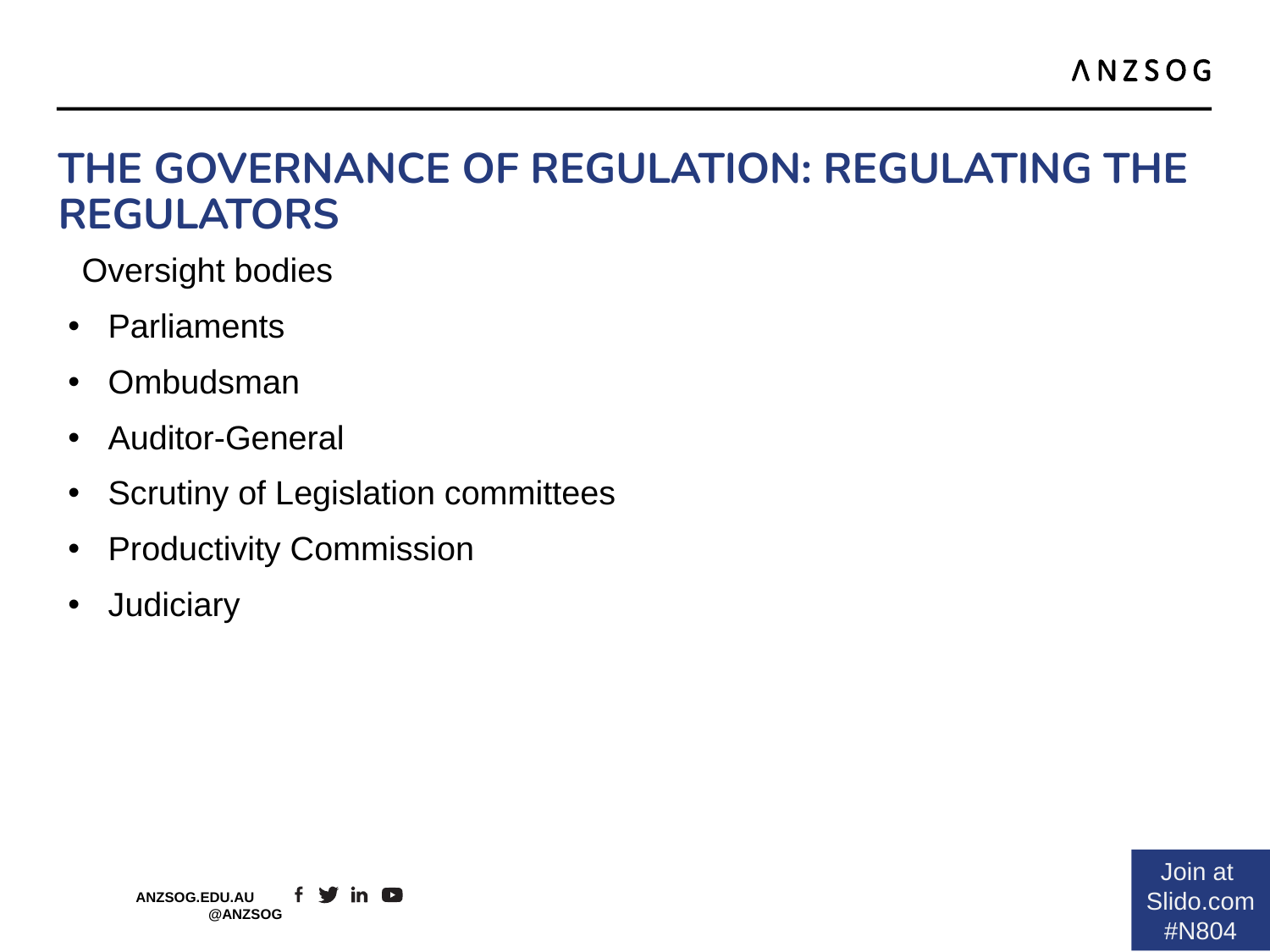

# The governance of regulation: regulating the regulators
Oversight bodies
Parliaments
Ombudsman
Auditor-General
Scrutiny of Legislation committees
Productivity Commission
Judiciary
Join at
Slido.com
#N804